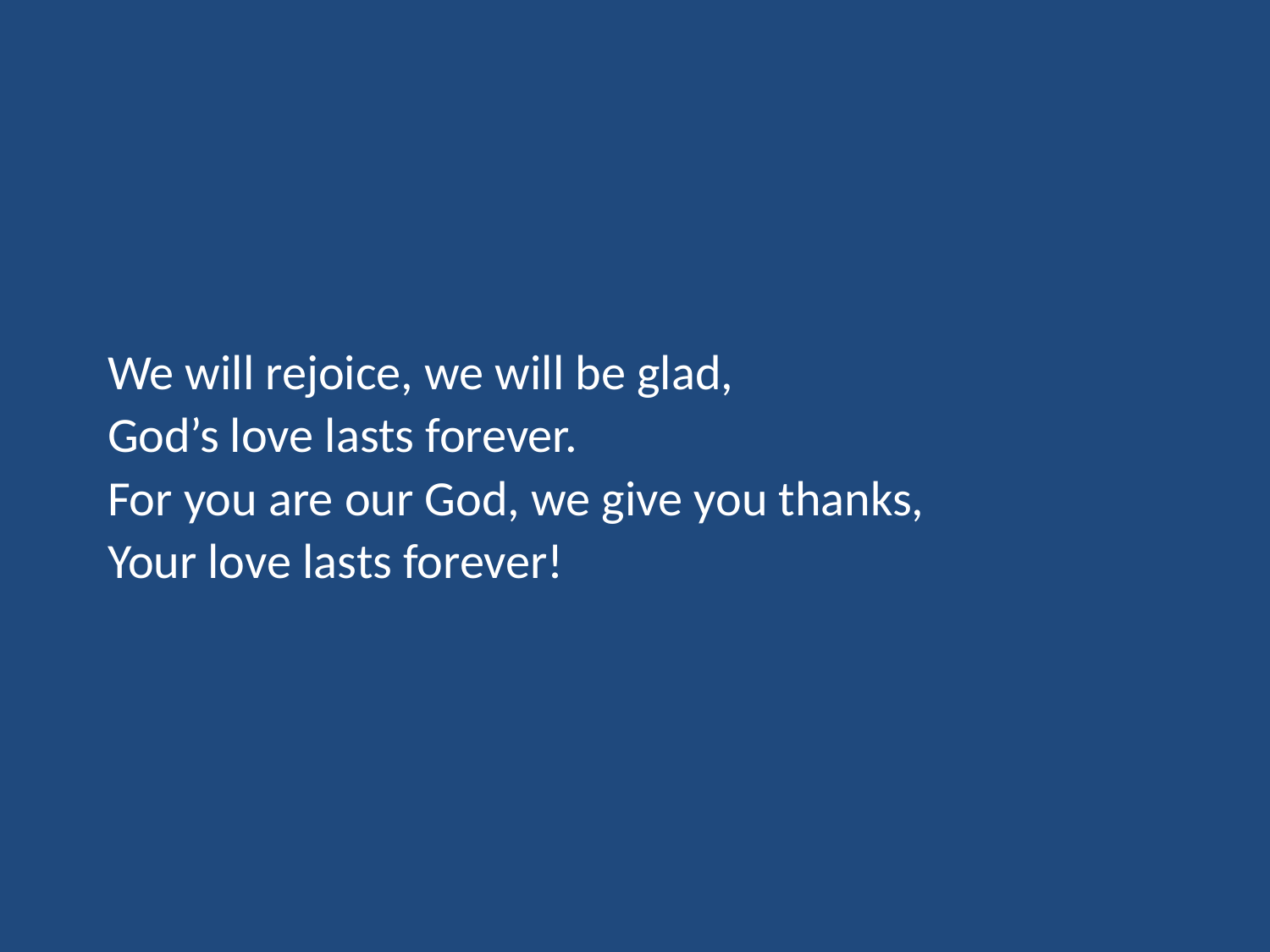

We will rejoice, we will be glad,
God’s love lasts forever.
For you are our God, we give you thanks,
Your love lasts forever!